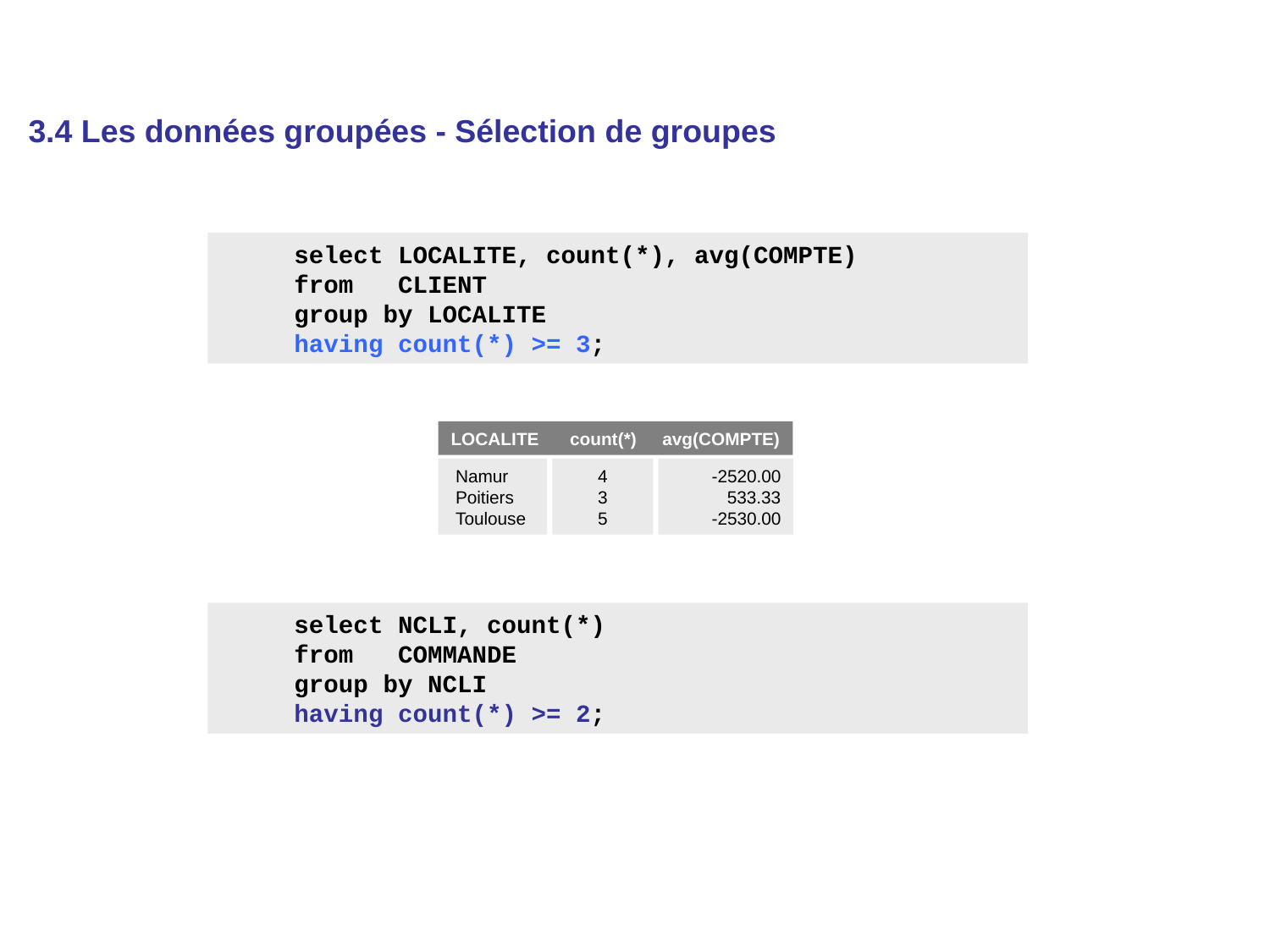

3.4 Les données groupées - Sélection de groupes
     select LOCALITE, count(*), avg(COMPTE)
     from   CLIENT
     group by LOCALITE
     having count(*) >= 3;
LOCALITE	count(*)	avg(COMPTE)
 Namur
 Poitiers
 Toulouse
4
3
5
-2520.00
533.33
-2530.00
     select NCLI, count(*)
     from   COMMANDE
     group by NCLI
     having count(*) >= 2;